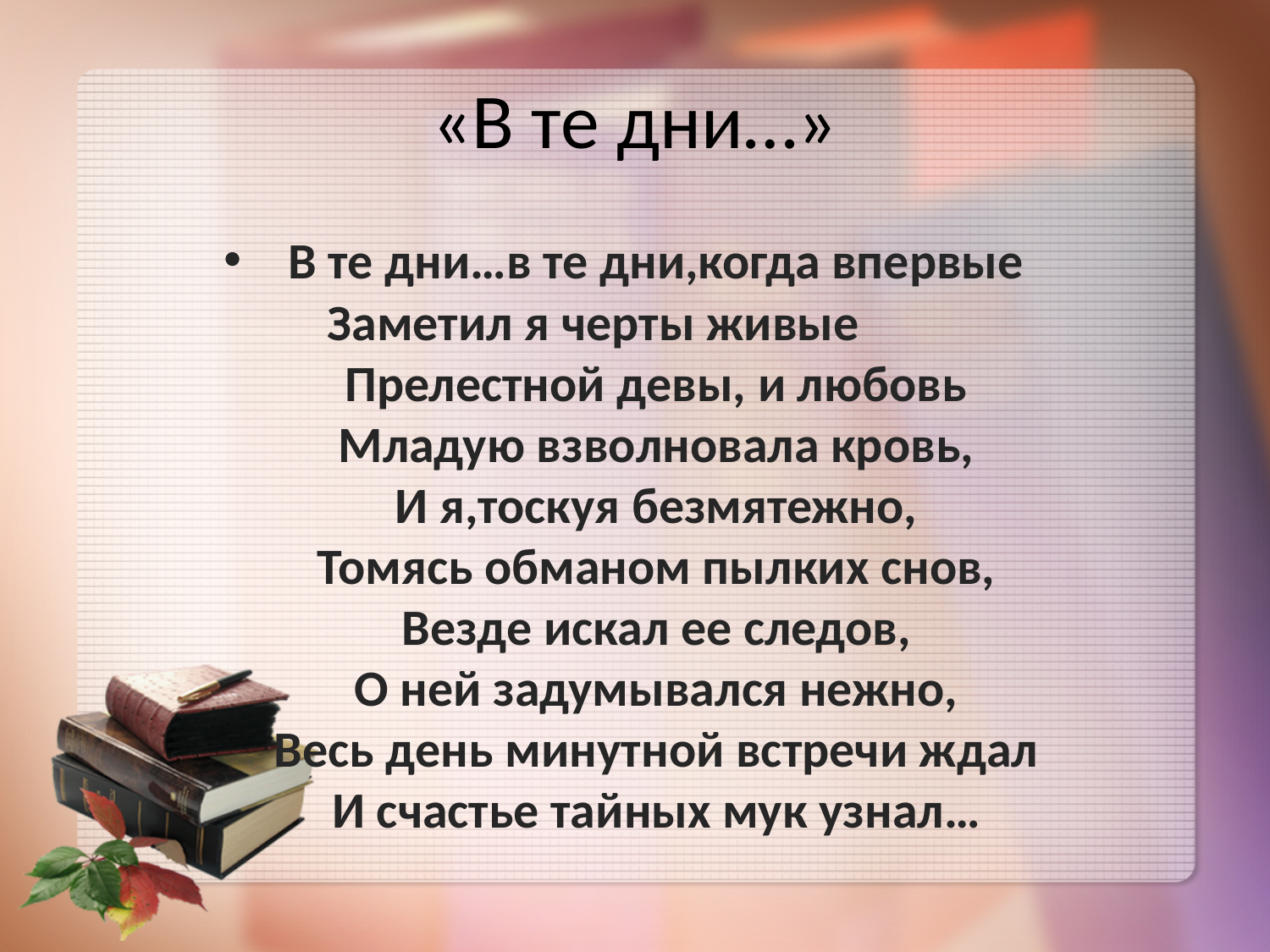

# «В те дни…»
В те дни…в те дни,когда впервые
Заметил я черты живые
Прелестной девы, и любовь
Младую взволновала кровь,
И я,тоскуя безмятежно,
Томясь обманом пылких снов,
Везде искал ее следов,
О ней задумывался нежно,
Весь день минутной встречи ждал
И счастье тайных мук узнал…